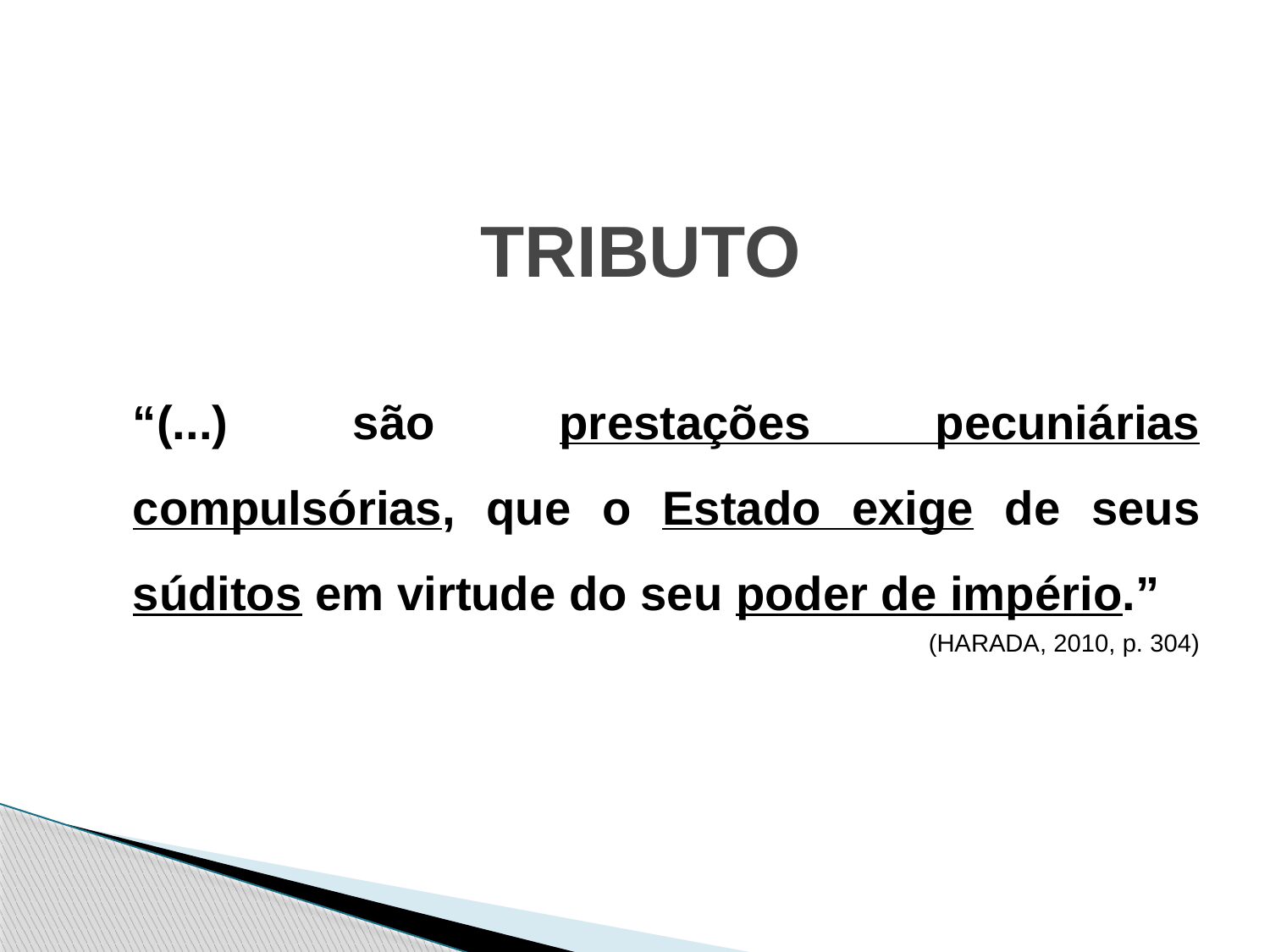

# TRIBUTO
	“(...) são prestações pecuniárias compulsórias, que o Estado exige de seus súditos em virtude do seu poder de império.”
(HARADA, 2010, p. 304)